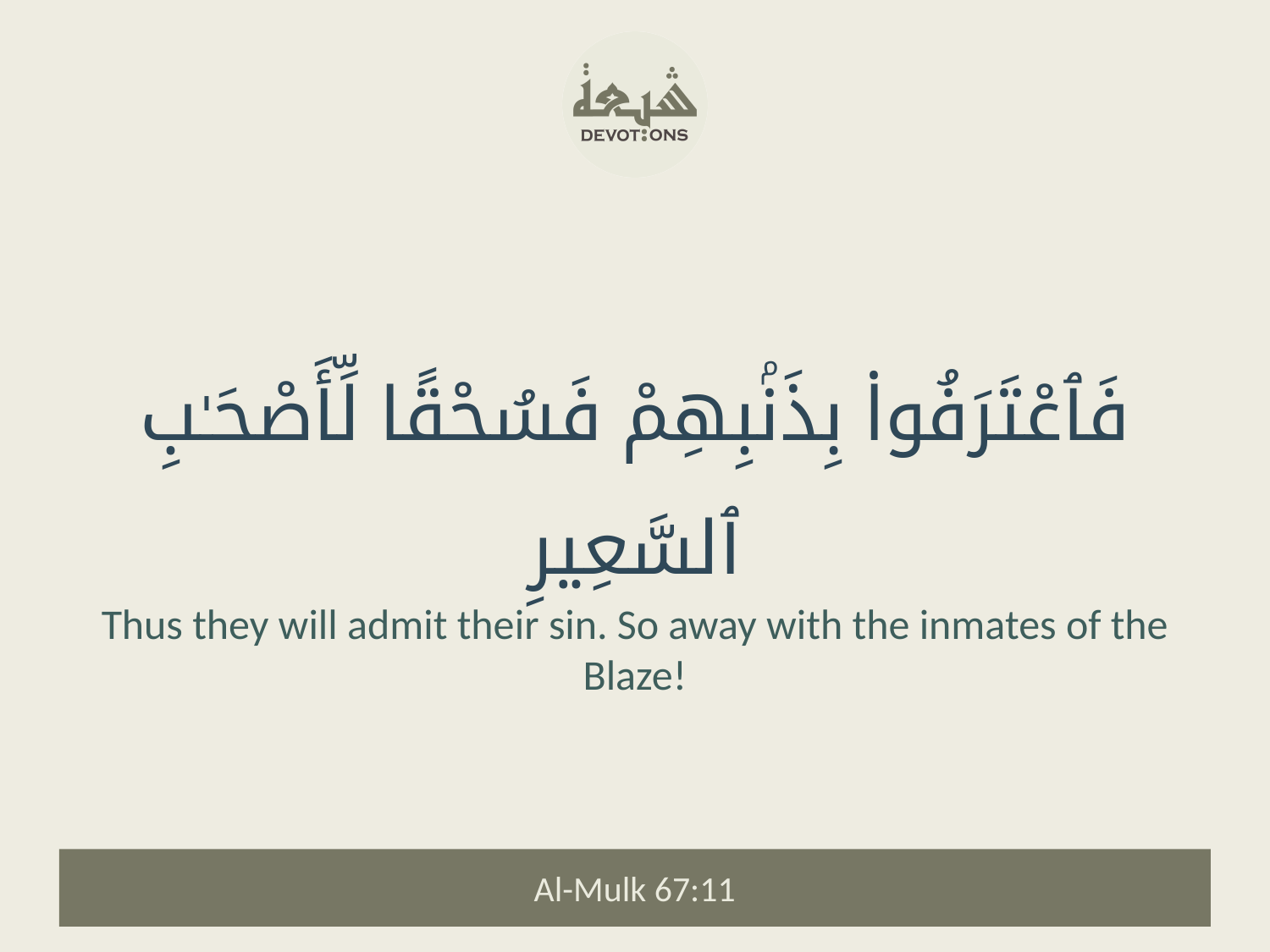

فَٱعْتَرَفُوا۟ بِذَنۢبِهِمْ فَسُحْقًا لِّأَصْحَـٰبِ ٱلسَّعِيرِ
Thus they will admit their sin. So away with the inmates of the Blaze!
Al-Mulk 67:11